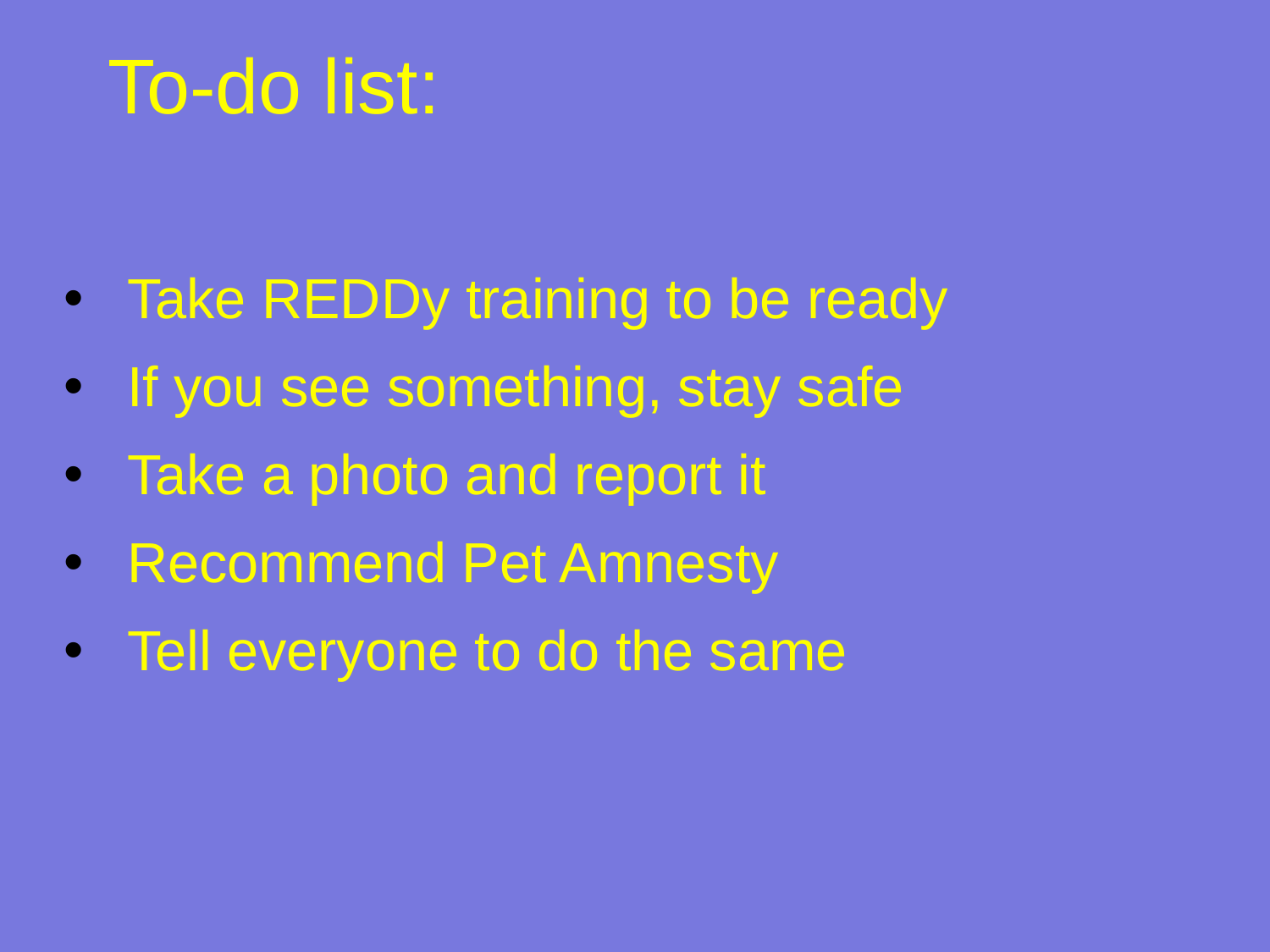

# To-do list:
Take REDDy training to be ready
If you see something, stay safe
Take a photo and report it
Recommend Pet Amnesty
Tell everyone to do the same